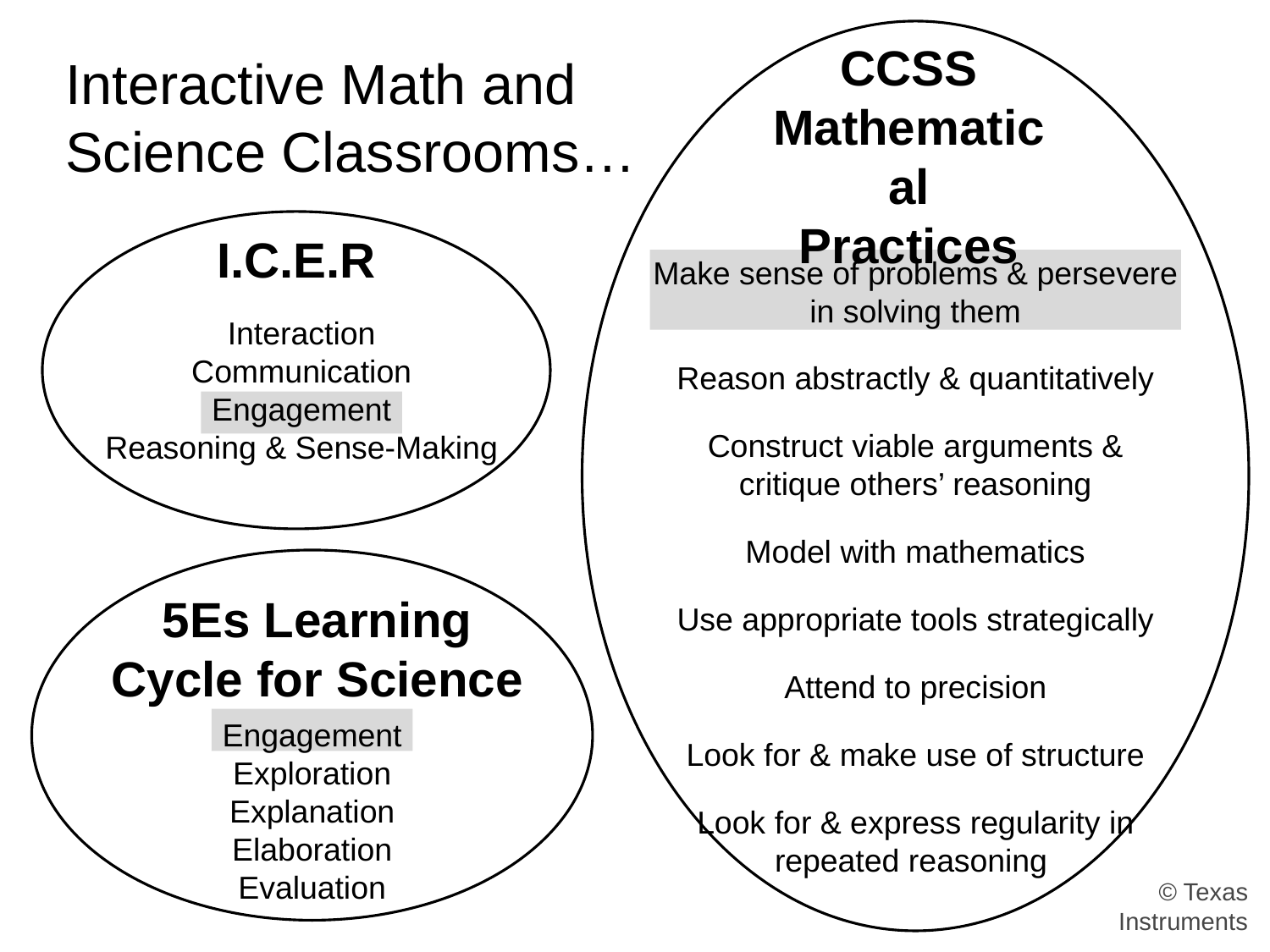

CCSS
Mathematical
Practices
Interactive Math and Science Classrooms…

I.C.E.R
Make sense of problems & persevere in solving them

Reason abstractly & quantitatively

Construct viable arguments & critique others’ reasoning

Model with mathematics

Use appropriate tools strategically

Attend to precision

Look for & make use of structure

Look for & express regularity in repeated reasoning

Interaction
Communication
Engagement
Reasoning & Sense-Making

5Es Learning Cycle for Science
Engagement
Exploration
Explanation
Elaboration
Evaluation

© Texas Instruments